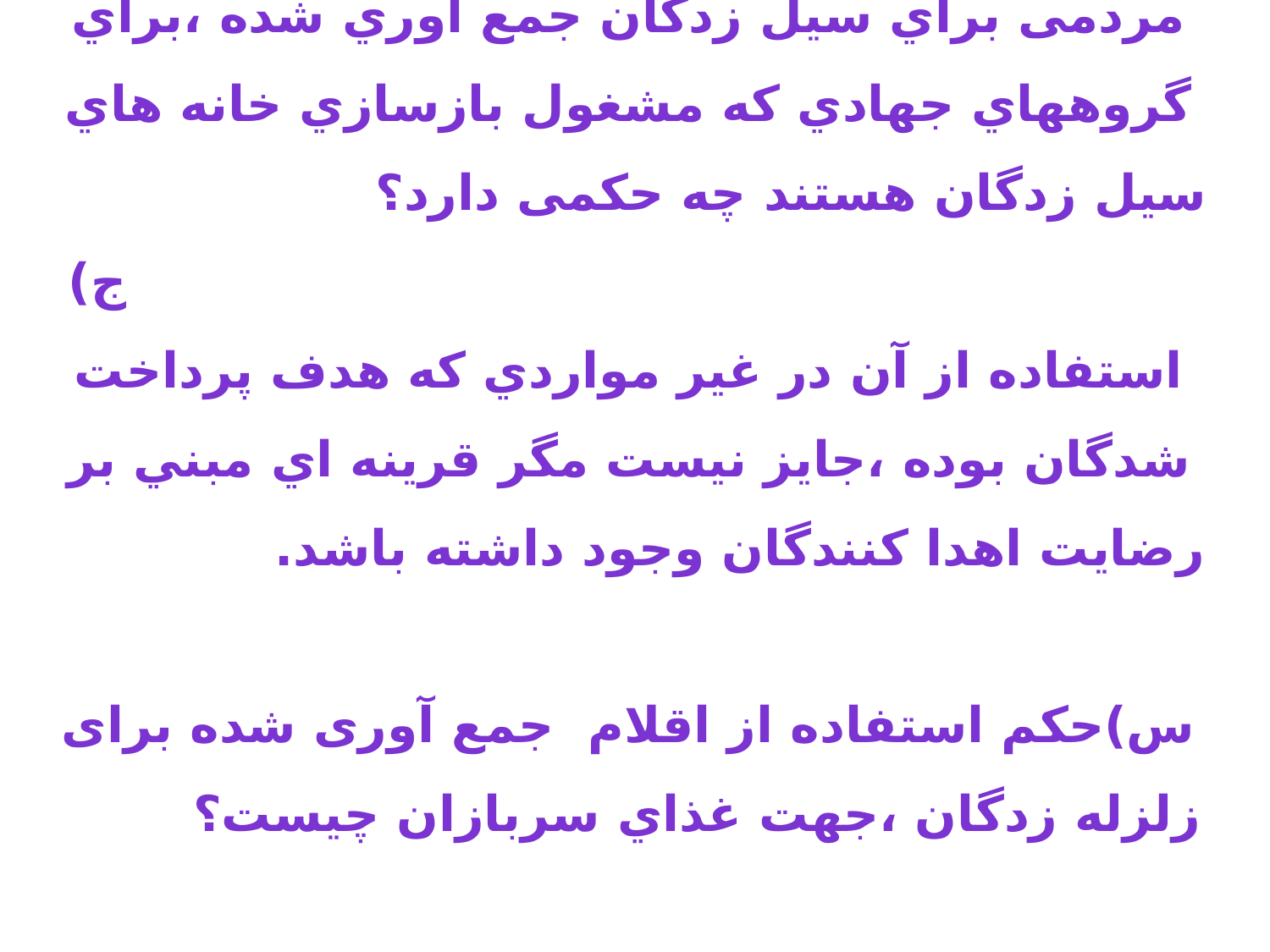

# س)استفاده از مواد غذايي كه ازطریق کمکهای مردمی براي سيل زدگان جمع آوري شده ،براي گروههاي جهادي كه مشغول بازسازي خانه هاي سيل زدگان هستند چه حکمی دارد؟                                                                                  ج) استفاده از آن در غير مواردي كه هدف پرداخت شدگان بوده ،جايز نيست مگر قرينه اي مبني بر رضايت اهدا كنندگان وجود داشته باشد. س)حکم استفاده از اقلام  جمع آوری شده برای زلزله زدگان ،جهت غذاي سربازان چیست؟ ج)اگر سربازان جزء زلزله زدگان محسوب شوند مانعي ندارد والا جايز نيست.